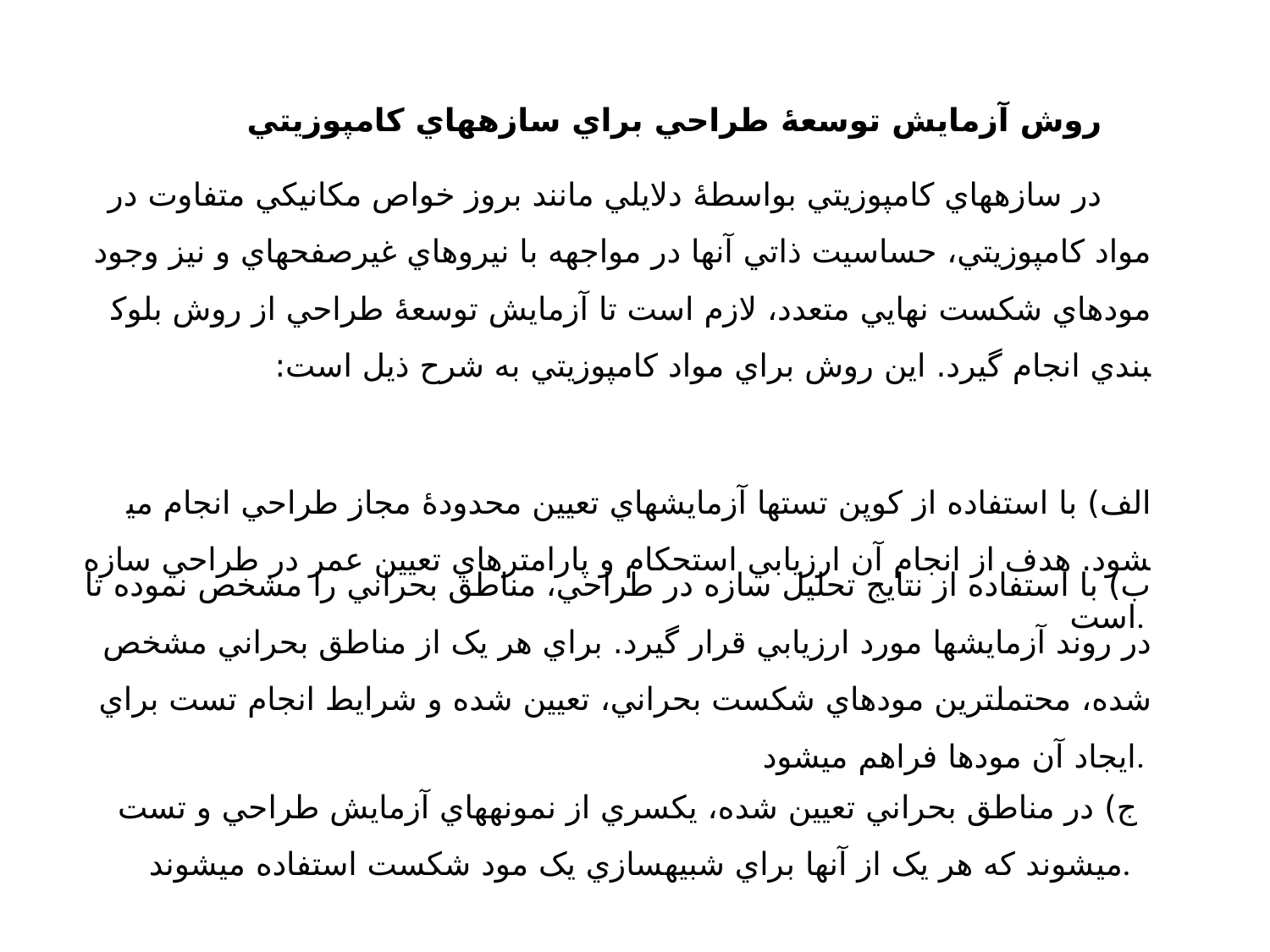

روش آزمايش توسعۀ طراحي براي سازه­هاي کامپوزيتي
در سازه­هاي کامپوزيتي بواسطۀ دلايلي مانند بروز خواص مکانيکي متفاوت در مواد کامپوزيتي، حساسيت ذاتي آنها در مواجهه با نيروهاي غيرصفحه­اي و نيز وجود مودهاي شکست نهايي متعدد، لازم است تا آزمايش توسعۀ طراحي از روش بلوک­بندي انجام گيرد. اين روش براي مواد کامپوزيتي به شرح ذيل است:

الف) با استفاده از کوپن تست­ها آزمايش­هاي تعيين محدودۀ مجاز طراحي انجام مي­شود. هدف از انجام آن ارزيابي استحکام و پارامترهاي تعيين عمر در طراحي سازه است.
ب) با استفاده از نتايج تحليل سازه در طراحي، مناطق بحراني را مشخص نموده تا در روند آزمايش­ها مورد ارزيابي قرار گيرد. براي هر يک از مناطق بحراني مشخص شده، محتمل­ترين مودهاي شکست بحراني، تعيين شده و شرايط انجام تست براي ايجاد آن مودها فراهم مي­شود.
ج) در مناطق بحراني تعيين شده، يکسري از نمونه­هاي آزمايش طراحي و تست مي­شوند که هر يک از آنها براي شبيه­سازي يک مود شکست استفاده مي­شوند.